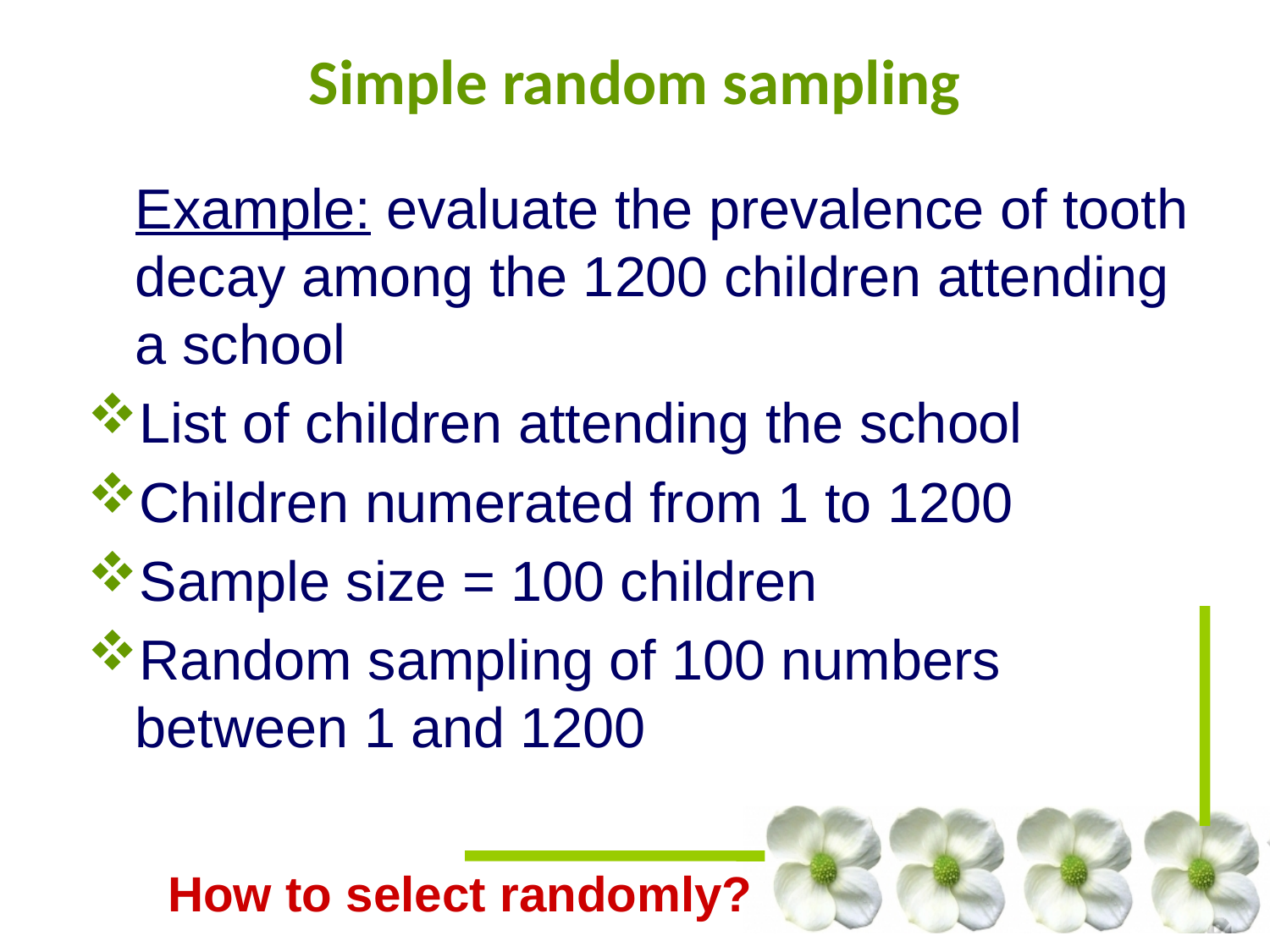

# Simple random sampling
	Example: evaluate the prevalence of tooth decay among the 1200 children attending a school
List of children attending the school
Children numerated from 1 to 1200
Sample size = 100 children
Random sampling of 100 numbers between 1 and 1200

How to select randomly?